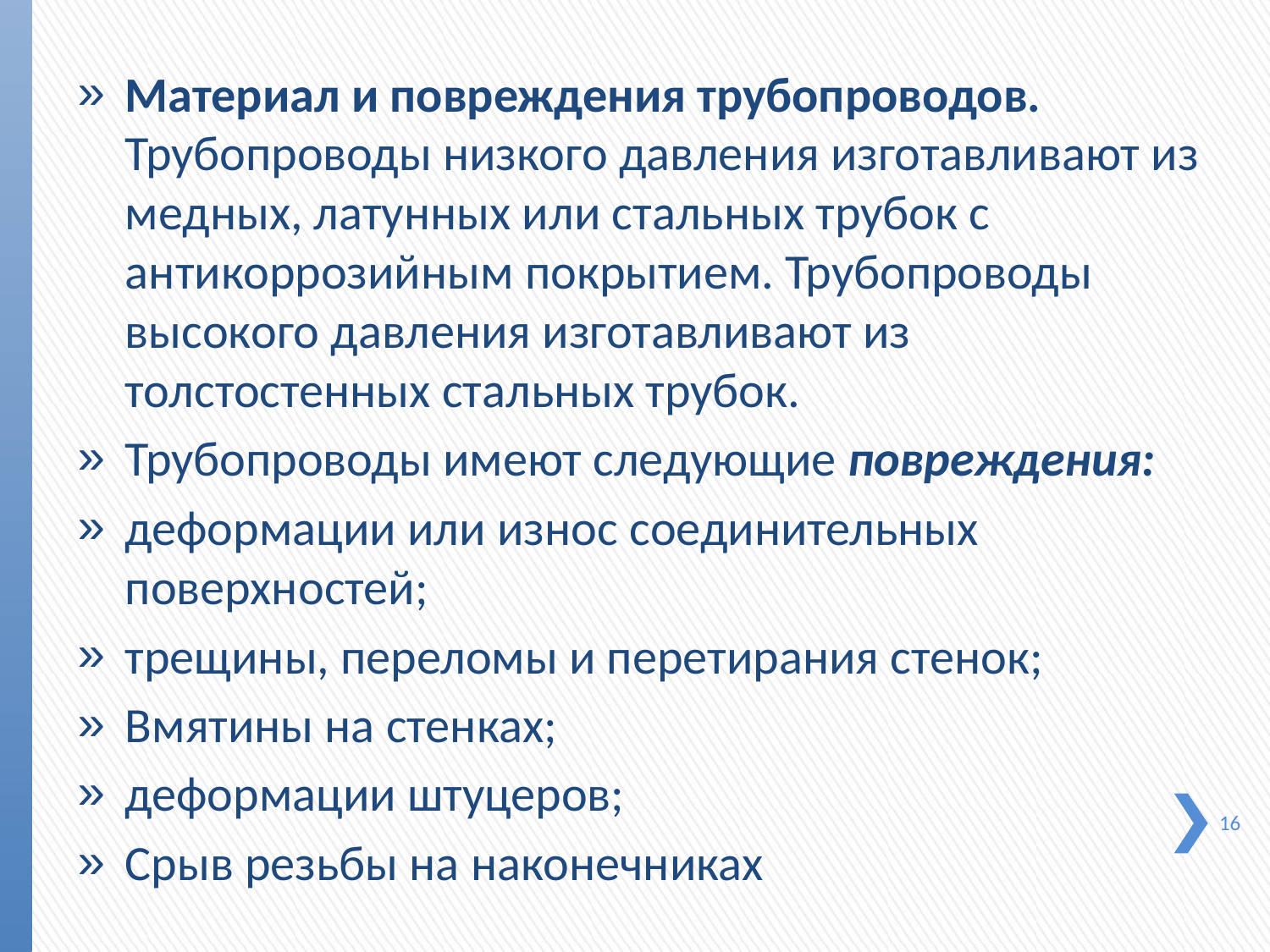

Материал и повреждения трубопроводов. Трубопроводы низкого давления изготавливают из медных, латунных или стальных трубок с антикоррозийным покрытием. Трубопрово­ды высокого давления изготавливают из толстостенных стальных трубок.
Трубопроводы имеют следующие повреждения:
деформации или износ соединительных поверхностей;
трещины, переломы и перетирания стенок;
Вмятины на стенках;
деформации штуцеров;
Срыв резьбы на наконечниках
16